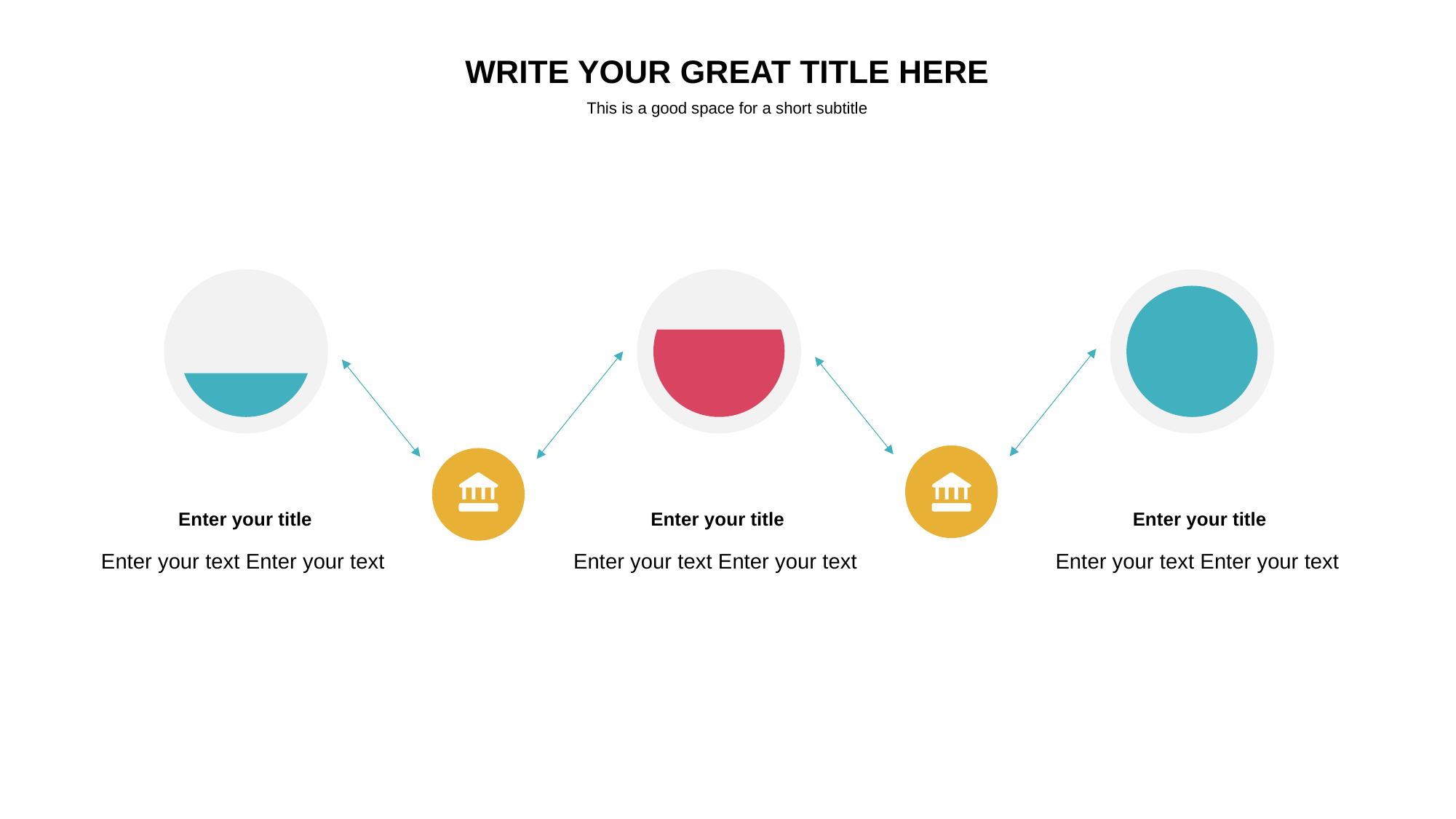

Enter your title
Enter your text Enter your text
Enter your title
Enter your text Enter your text
Enter your title
Enter your text Enter your text